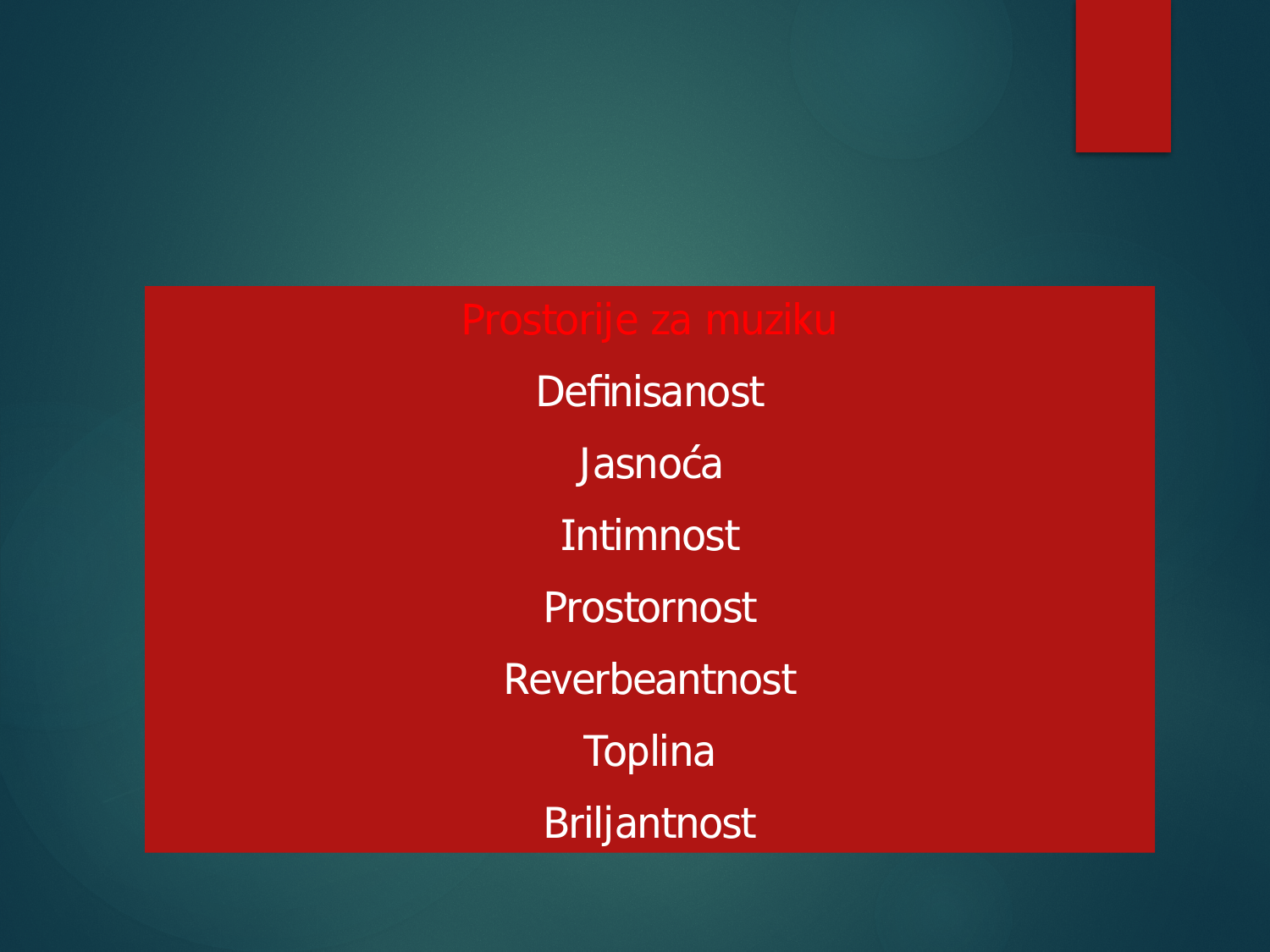

Prostorije za muziku
Definisanost
Jasnoća
Intimnost
Prostornost
Reverbeantnost
Toplina
Briljantnost